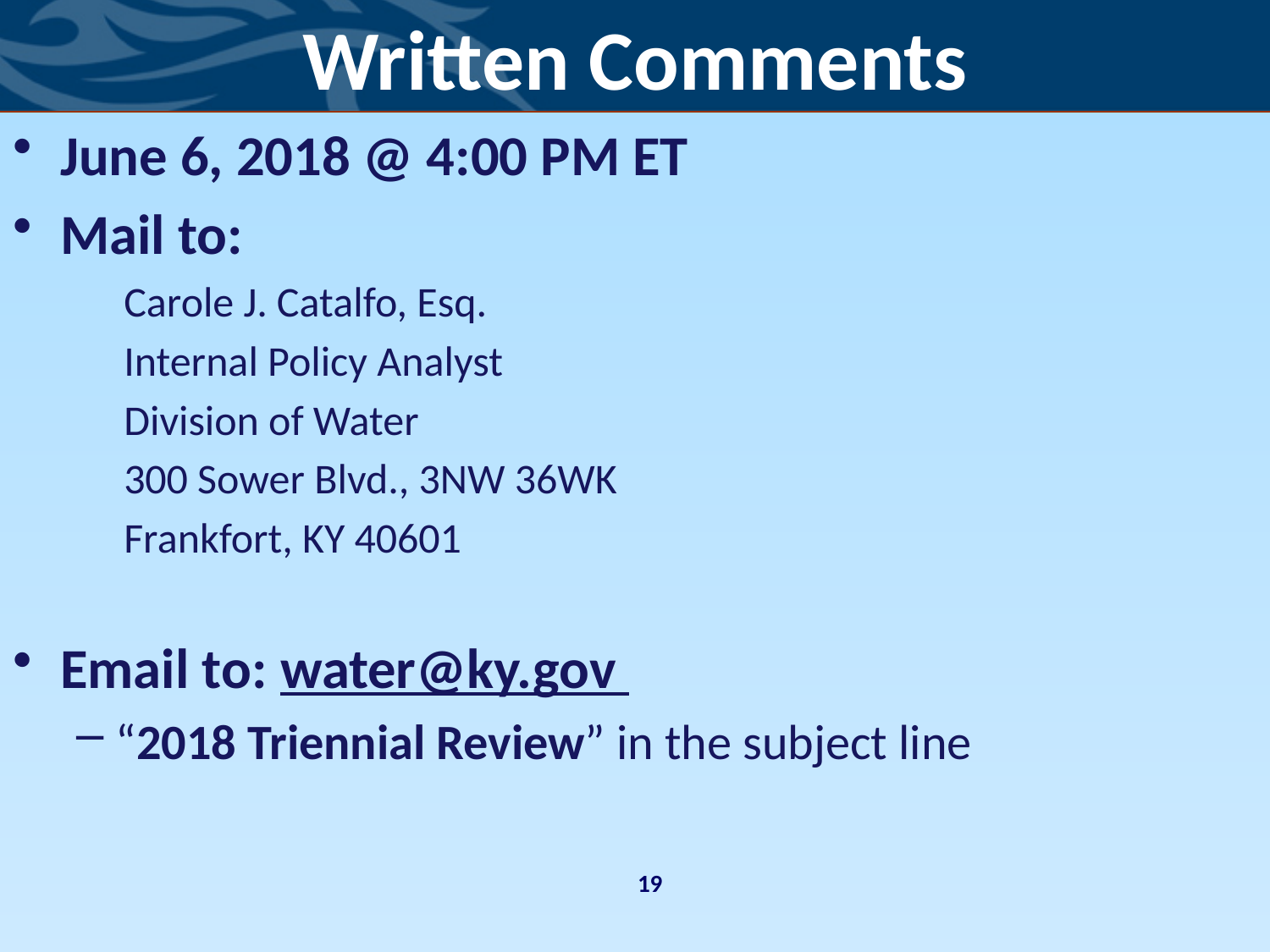

# Written Comments
June 6, 2018 @ 4:00 PM ET
Mail to:
Carole J. Catalfo, Esq.
Internal Policy Analyst
Division of Water
300 Sower Blvd., 3NW 36WK
Frankfort, KY 40601

Email to: water@ky.gov
“2018 Triennial Review” in the subject line
19